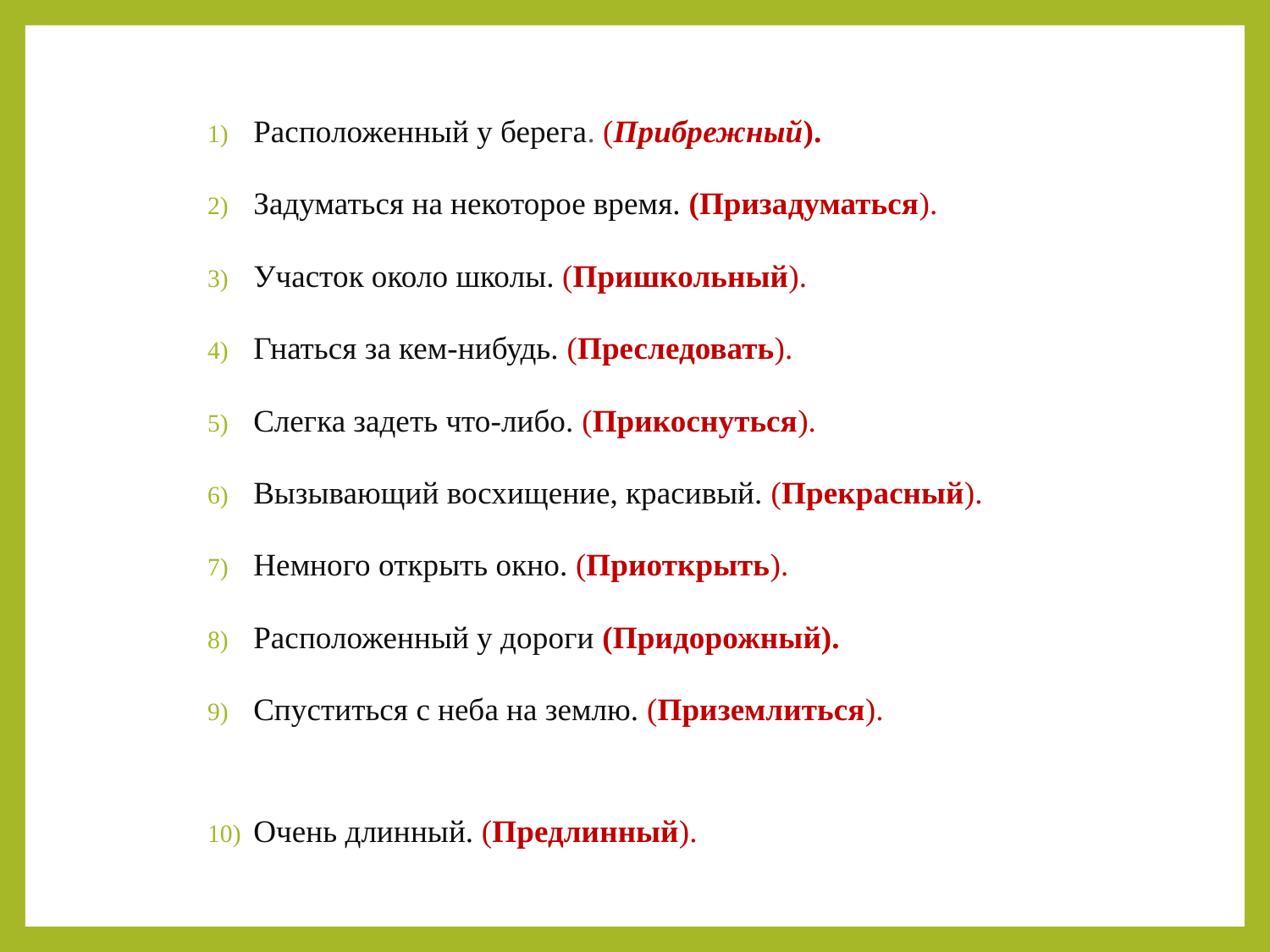

Расположенный у берега. (Прибрежный).
Задуматься на некоторое время. (Призадуматься).
Участок около школы. (Пришкольный).
Гнаться за кем-нибудь. (Преследовать).
Слегка задеть что-либо. (Прикоснуться).
Вызывающий восхищение, красивый. (Прекрасный).
Немного открыть окно. (Приоткрыть).
Расположенный у дороги (Придорожный).
Спуститься с неба на землю. (Приземлиться).
Очень длинный. (Предлинный).